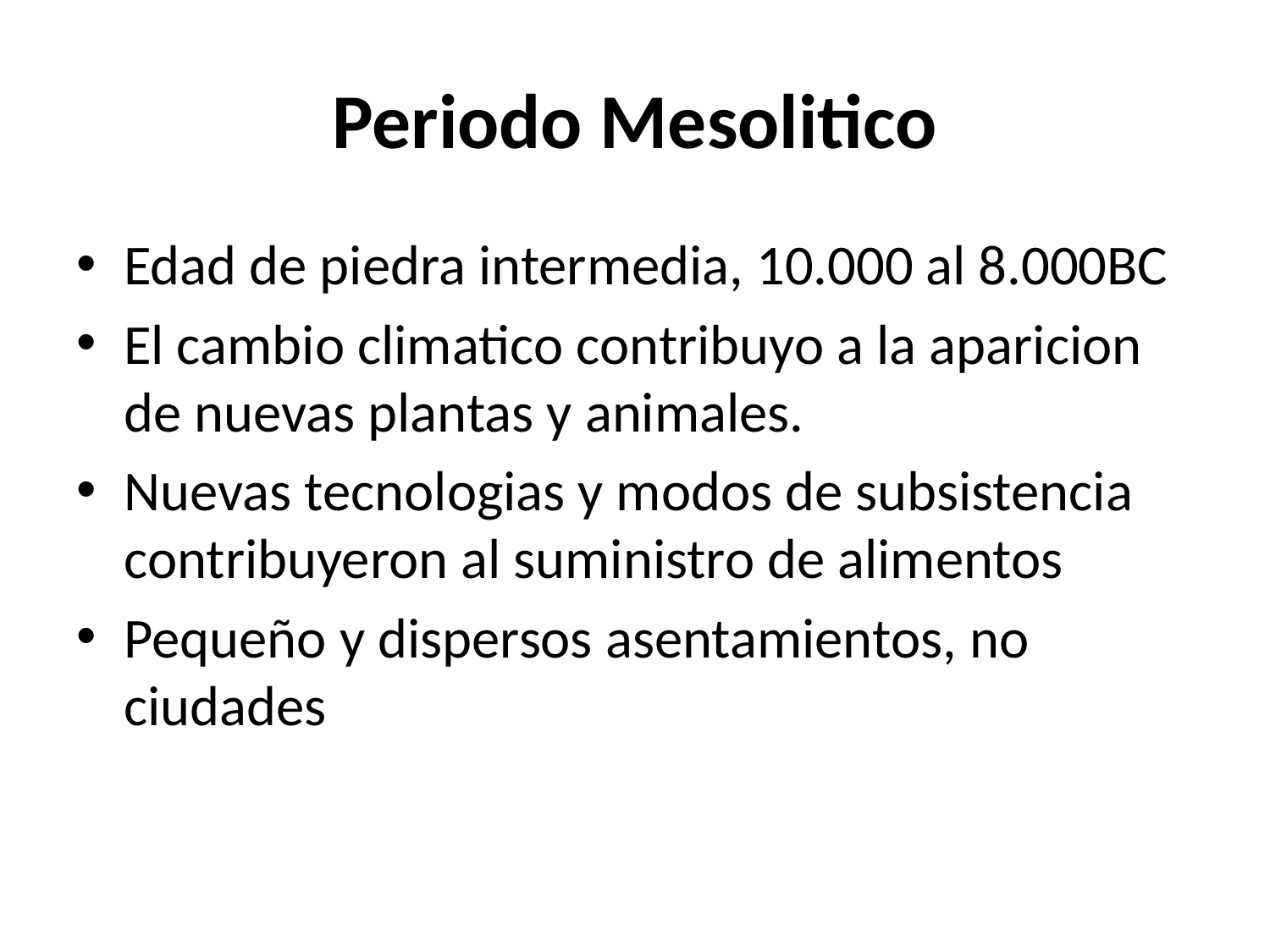

# Periodo Mesolitico
Edad de piedra intermedia, 10.000 al 8.000BC
El cambio climatico contribuyo a la aparicion de nuevas plantas y animales.
Nuevas tecnologias y modos de subsistencia contribuyeron al suministro de alimentos
Pequeño y dispersos asentamientos, no ciudades